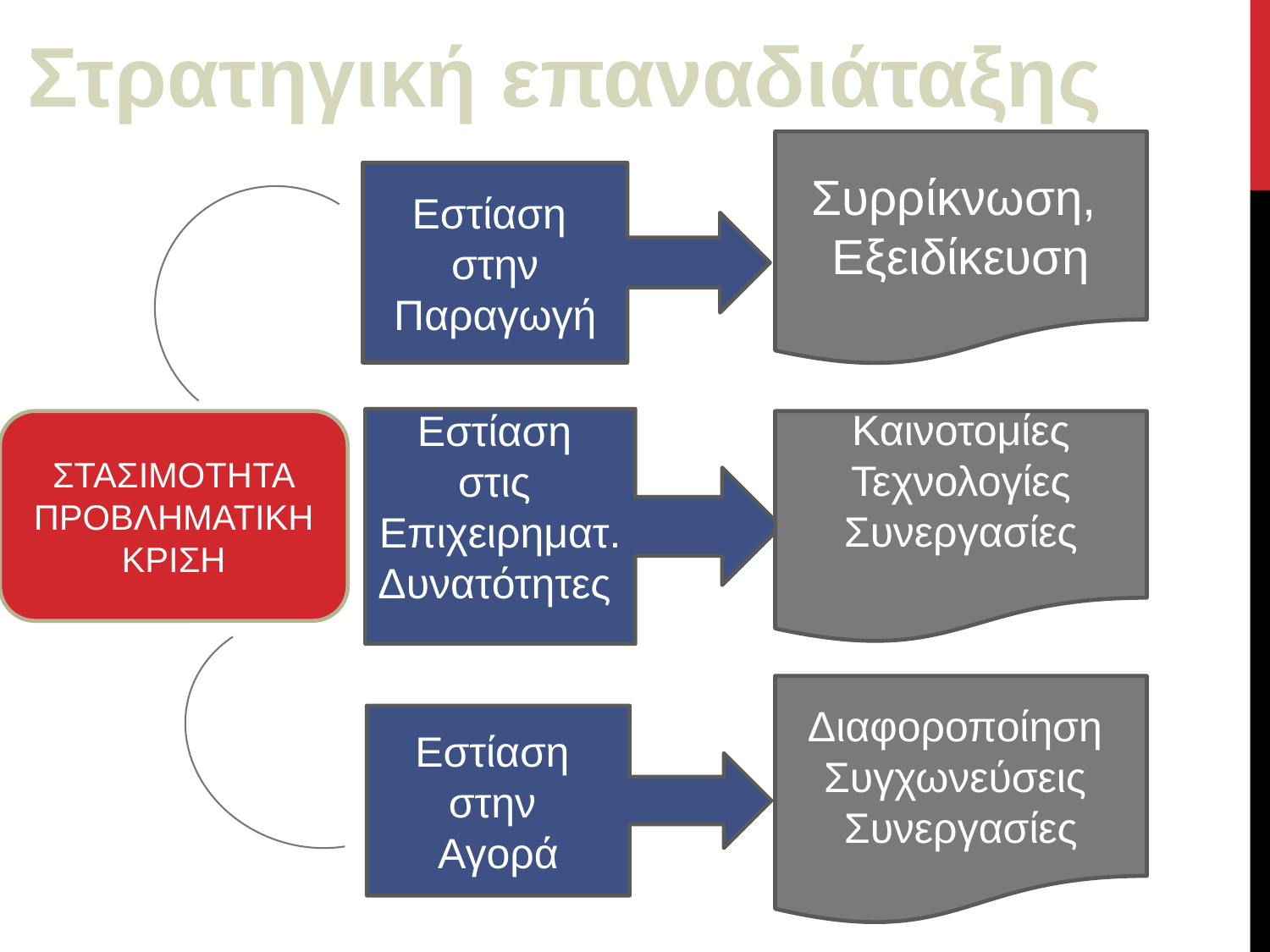

Στρατηγική επαναδιάταξης
Συρρίκνωση,
Εξειδίκευση
Εστίαση
στην Παραγωγή

Εστίαση
στις
Επιχειρηματ.Δυνατότητες

Καινοτομίες
Τεχνολογίες
Συνεργασίες

ΣΤΑΣΙΜΟΤΗΤΑ
ΠΡΟΒΛΗΜΑΤΙΚΗ
ΚΡΙΣΗ

Διαφοροποίηση
Συγχωνεύσεις
Συνεργασίες

Εστίαση
στην
Αγορά